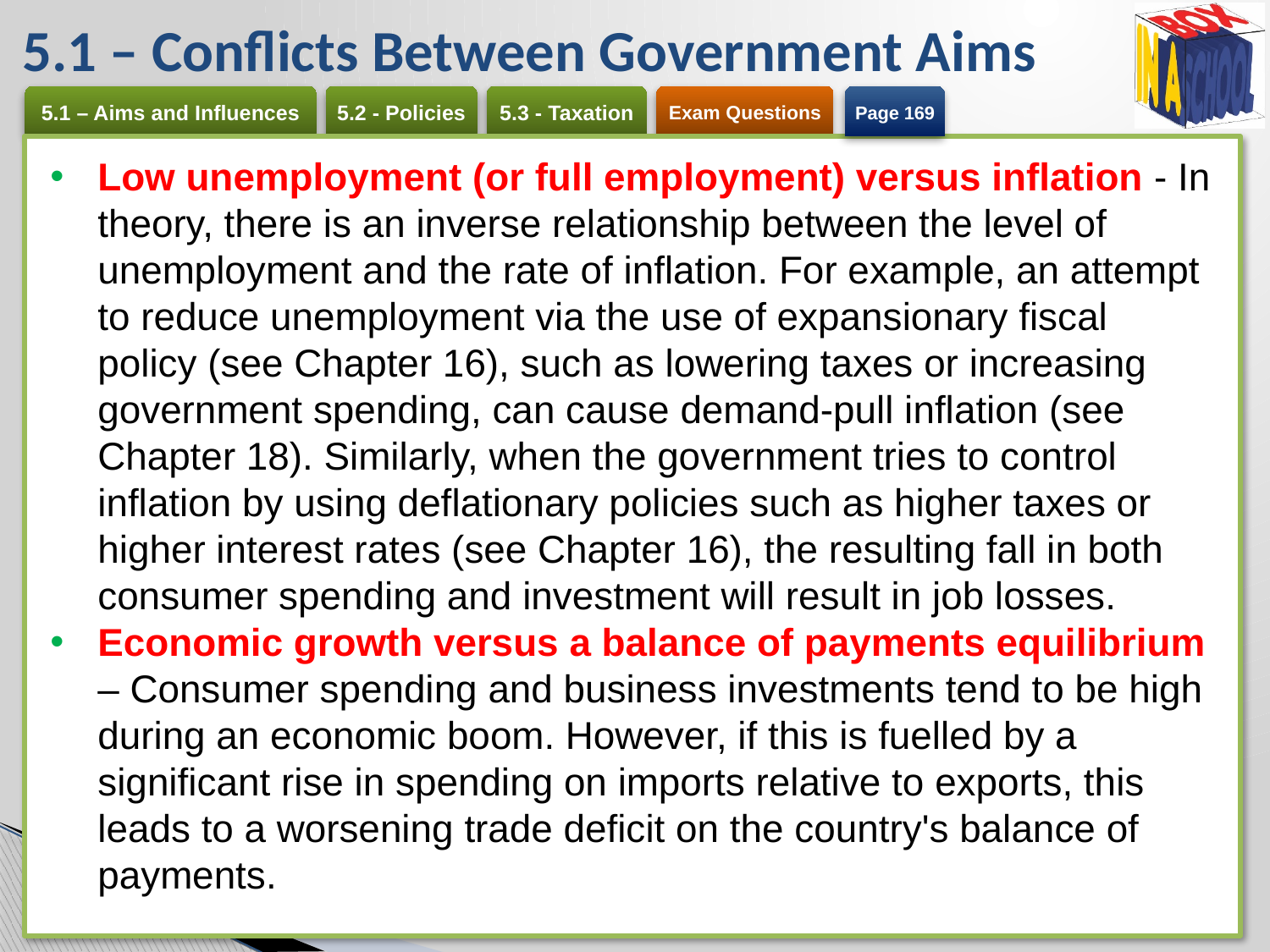

# 5.1 – Conflicts Between Government Aims
Page 169
Low unemployment (or full employment) versus inflation - In theory, there is an inverse relationship between the level of unemployment and the rate of inflation. For example, an attempt to reduce unemployment via the use of expansionary fiscal policy (see Chapter 16), such as lowering taxes or increasing government spending, can cause demand-pull inflation (see Chapter 18). Similarly, when the government tries to control inflation by using deflationary policies such as higher taxes or higher interest rates (see Chapter 16), the resulting fall in both consumer spending and investment will result in job losses.
Economic growth versus a balance of payments equilibrium – Consumer spending and business investments tend to be high during an economic boom. However, if this is fuelled by a significant rise in spending on imports relative to exports, this leads to a worsening trade deficit on the country's balance of payments.